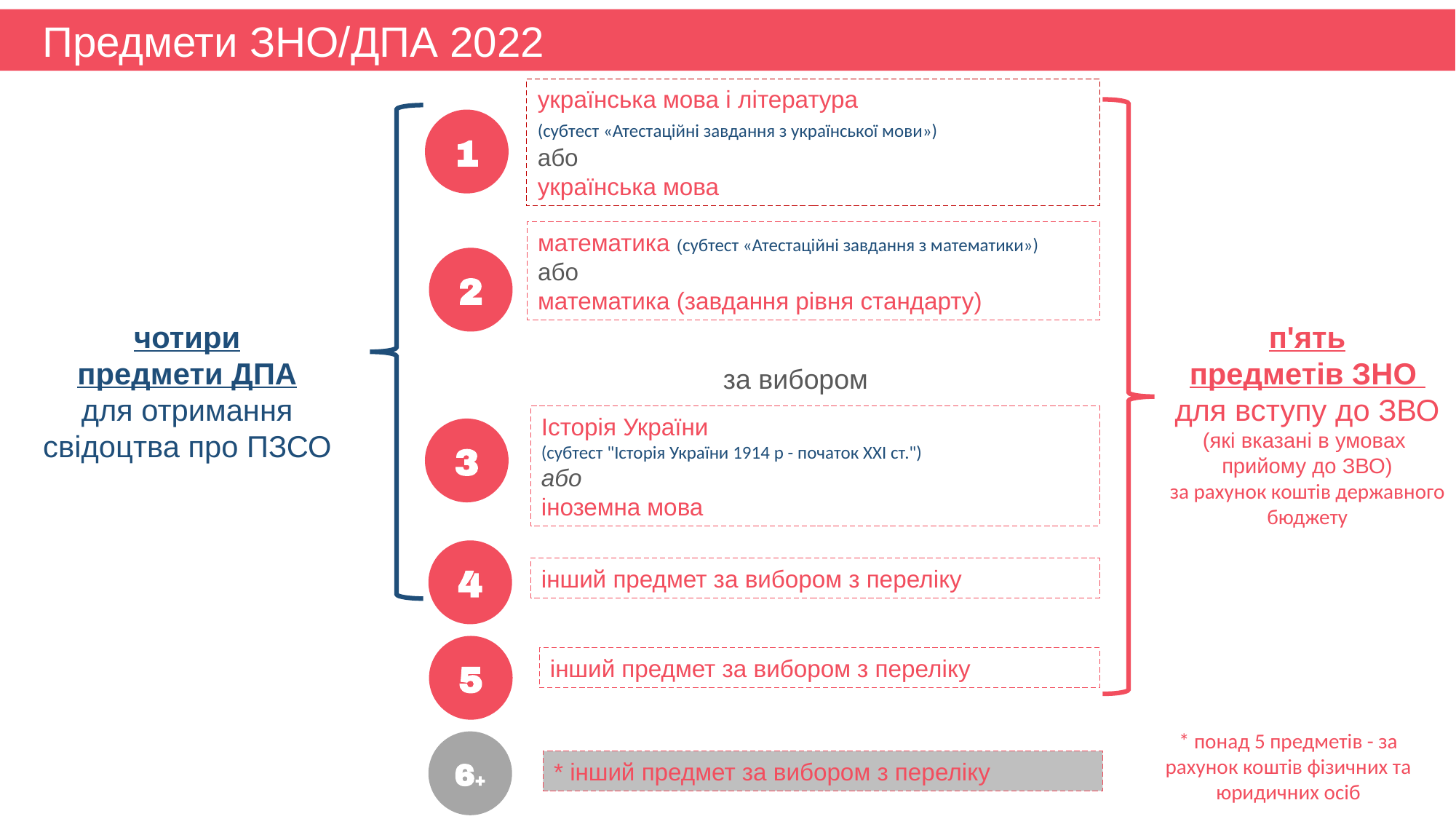

Предмети ЗНО/ДПА 2022
українська мова і література
(субтест «Атестаційні завдання з української мови»)
або
українська мова

1
математика (субтест «Атестаційні завдання з математики»)
або
математика (завдання рівня стандарту)
2
чотири
предмети ДПА
для отримання свідоцтва про ПЗСО
п'ять
предметів ЗНО
для вступу до ЗВО
(які вказані в умовах
прийому до ЗВО)
за рахунок коштів державного бюджету
Історія України
(субтест "Історія України 1914 р - початок ХХІ ст.")
або
іноземна мова
3
4
інший предмет за вибором з переліку
5
за вибором
інший предмет за вибором з переліку
* понад 5 предметів - за рахунок коштів фізичних та юридичних осіб
6+
* інший предмет за вибором з переліку